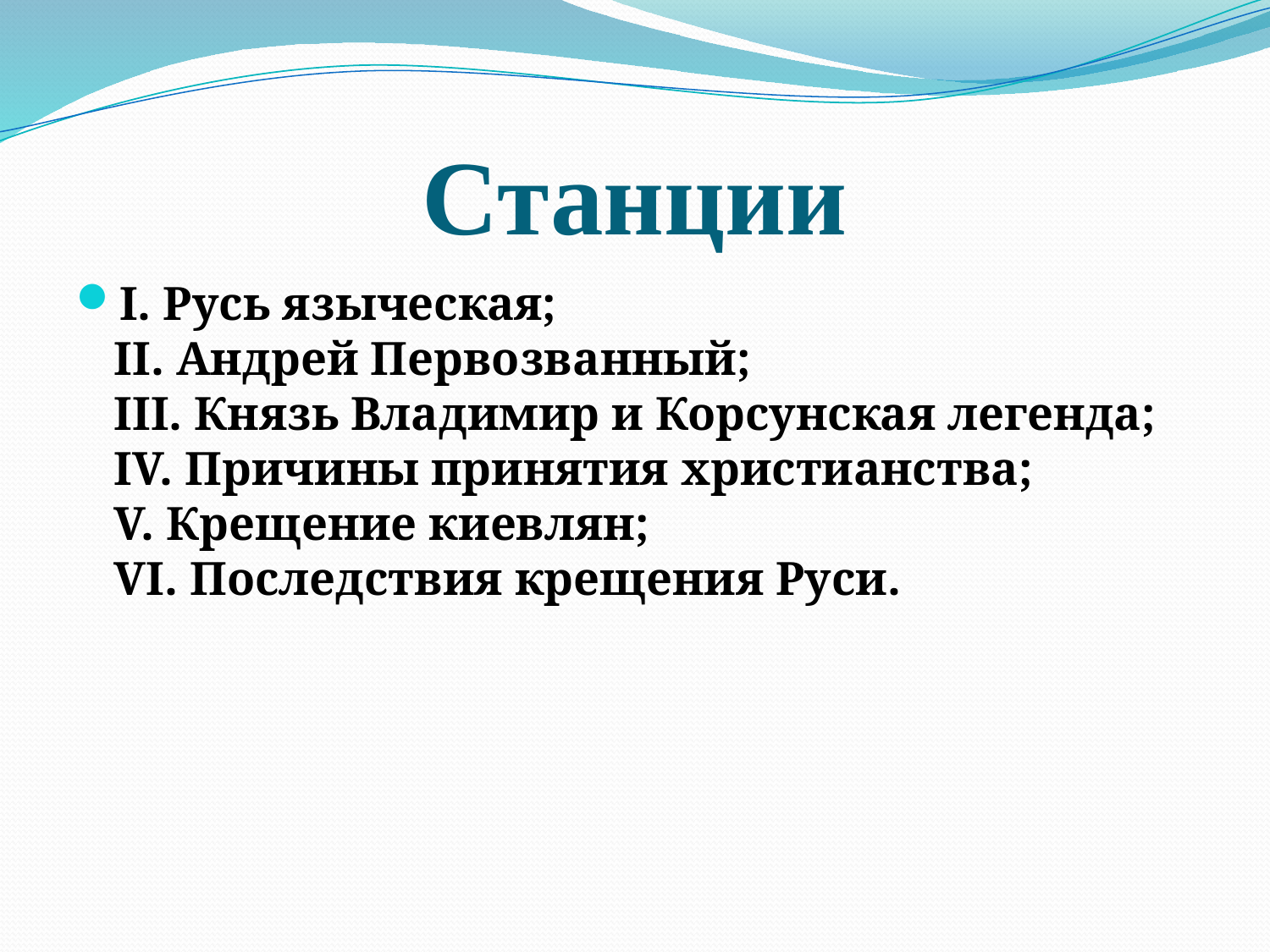

# Станции
I. Русь языческая;
II. Андрей Первозванный;
III. Князь Владимир и Корсунская легенда;
IV. Причины принятия христианства;
V. Крещение киевлян;
VI. Последствия крещения Руси.